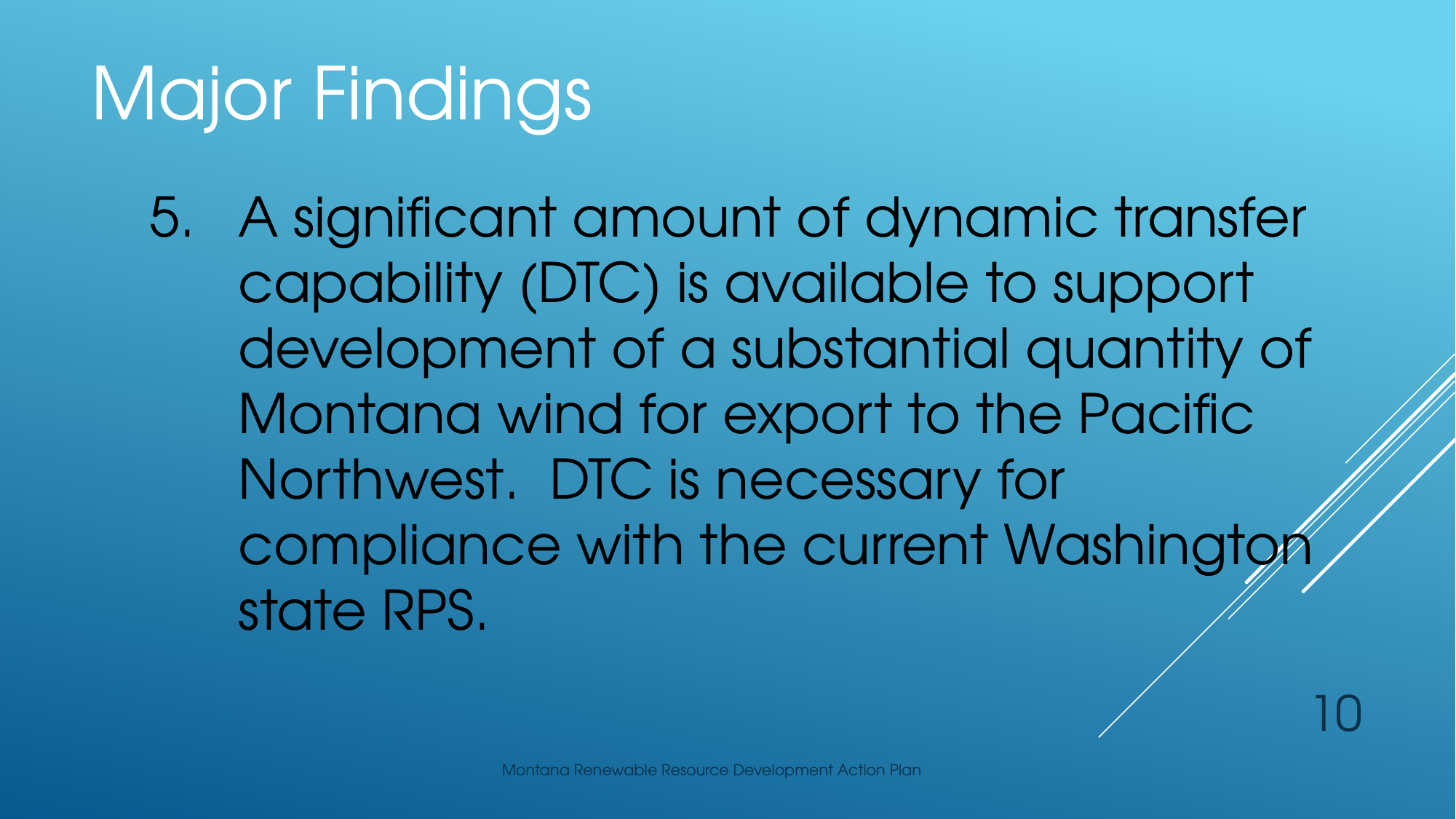

Major Findings
A significant amount of dynamic transfer capability (DTC) is available to support development of a substantial quantity of Montana wind for export to the Pacific Northwest.  DTC is necessary for compliance with the current Washington state RPS.
10
Montana Renewable Resource Development Action Plan